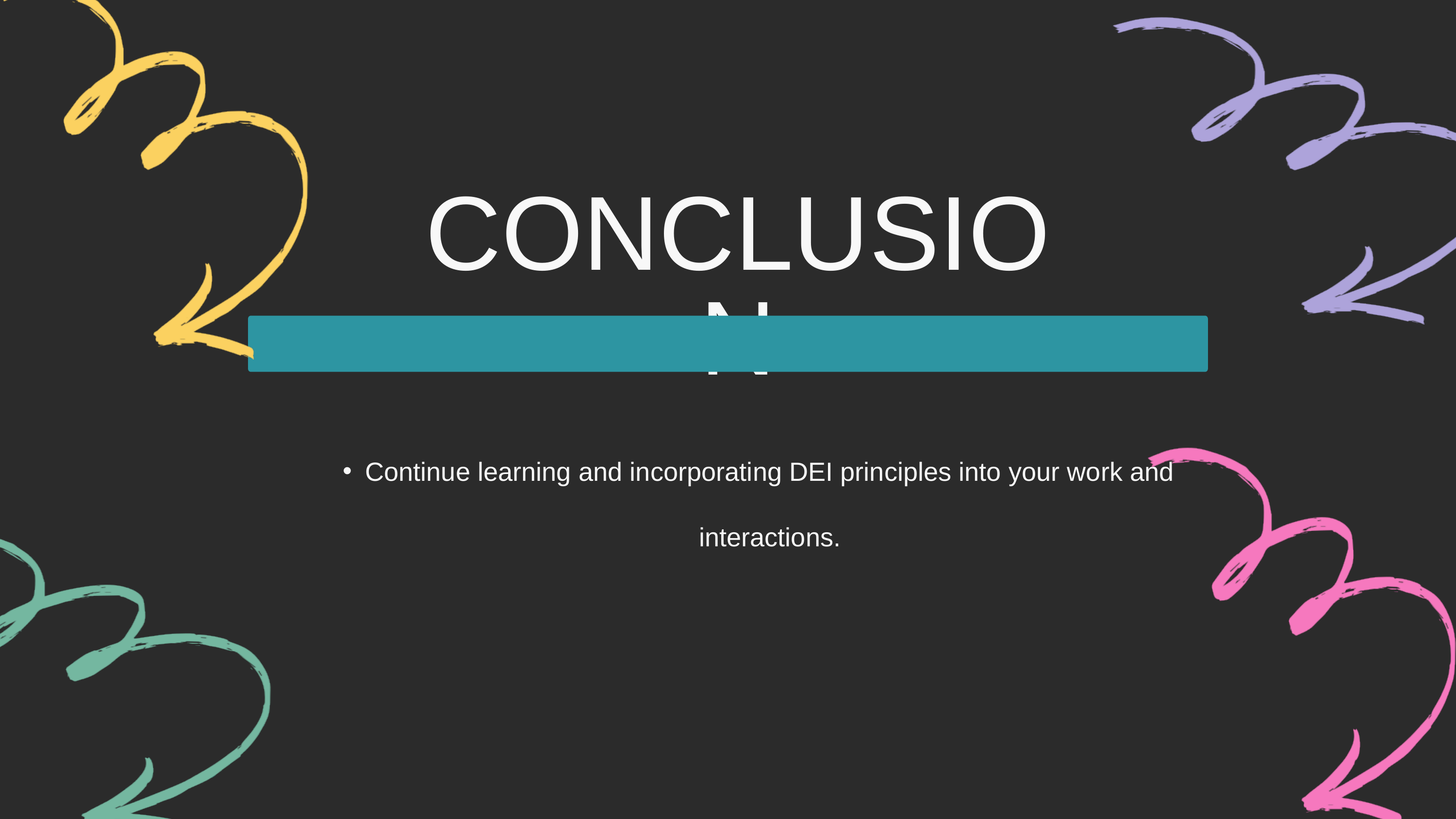

CONCLUSION

Continue learning and incorporating DEI principles into your work and interactions.